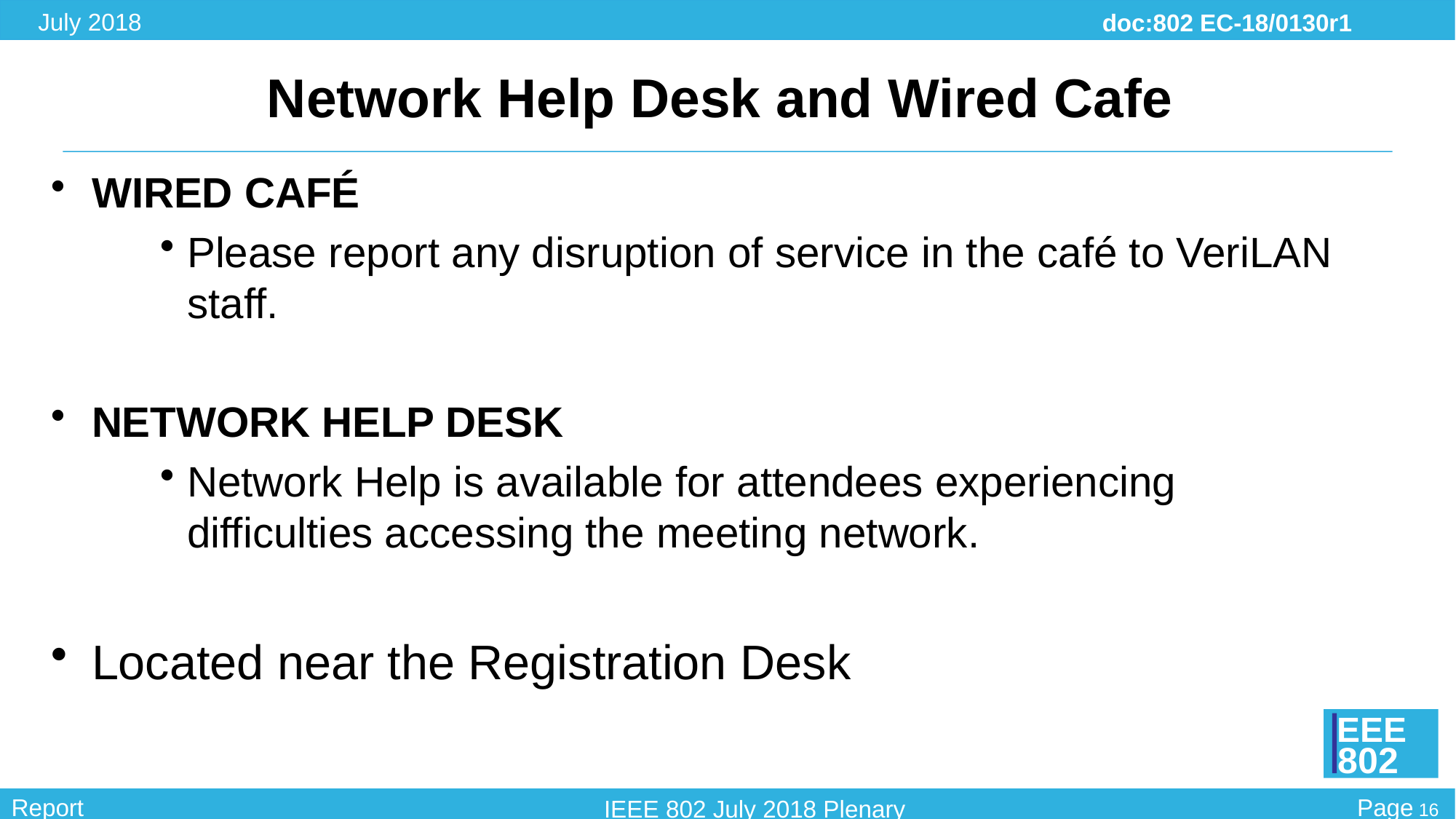

# Network Help Desk and Wired Cafe
WIRED CAFÉ
Please report any disruption of service in the café to VeriLAN staff.

NETWORK HELP DESK
Network Help is available for attendees experiencing difficulties accessing the meeting network.

Located near the Registration Desk